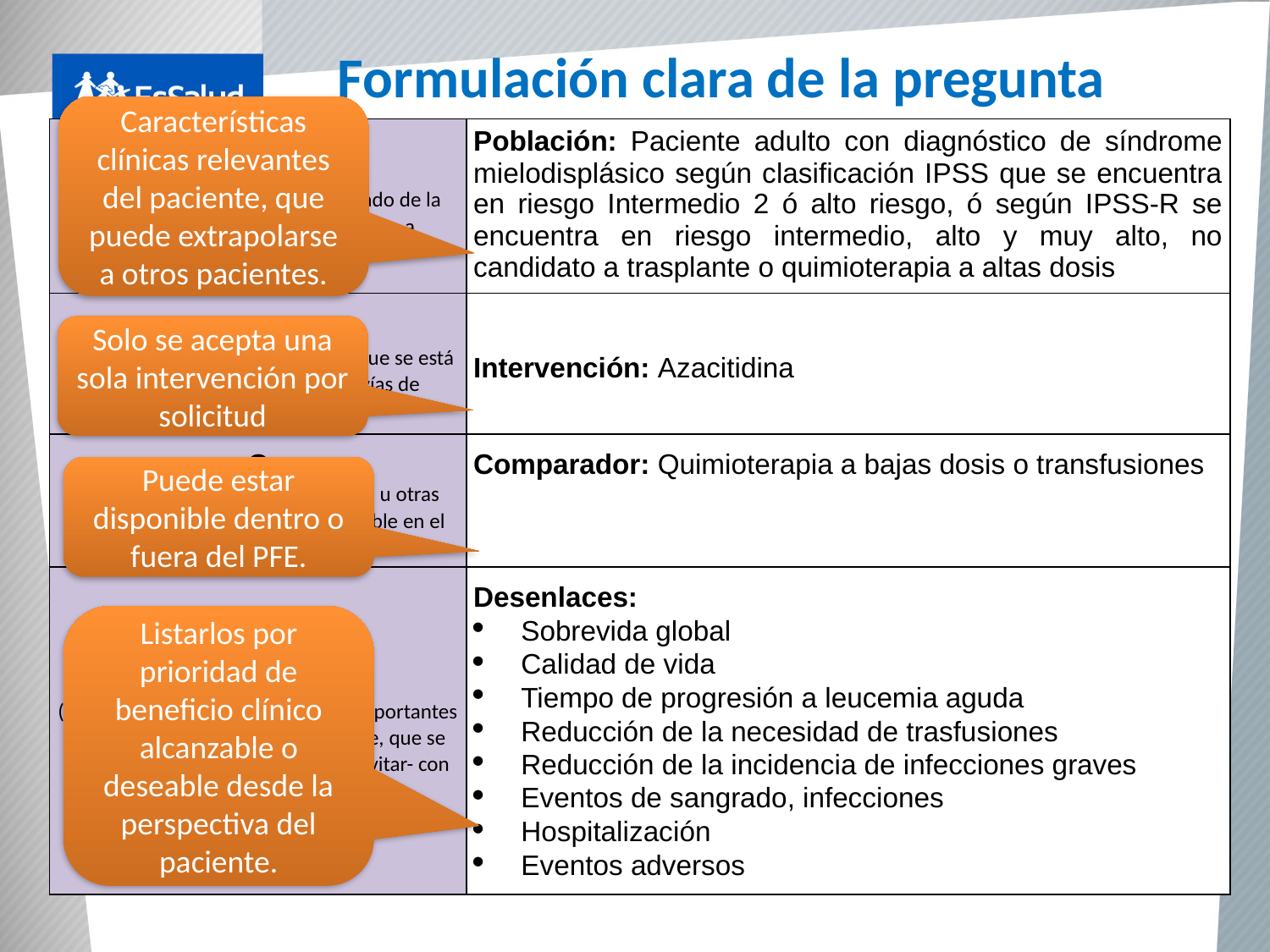

# Formulación clara de la pregunta
Características clínicas relevantes del paciente, que puede extrapolarse a otros pacientes.
| P (P.ej, Sexo, Edad, comorbilidad, grado de la enfermedad, subgrupos, resistente a tratamiento estándar, etc) | Población: Paciente adulto con diagnóstico de síndrome mielodisplásico según clasificación IPSS que se encuentra en riesgo Intermedio 2 ó alto riesgo, ó según IPSS-R se encuentra en riesgo intermedio, alto y muy alto, no candidato a trasplante o quimioterapia a altas dosis |
| --- | --- |
| I (i.e., medicamento o Intervención que se está solicitando, incluyendo dosis y vías de administración) | Intervención: Azacitidina |
| C (Se refiere al tratamiento estándar, u otras alternativas de tratamiento disponible en el contexto de ESSALUD) | Comparador: Quimioterapia a bajas dosis o transfusiones |
| O (Resultados o Desenlaces claves o importantes desde el punto de vista del paciente, que se quiere lograr -o en algunos casos, evitar- con el medicamento solicitado) | Desenlaces: Sobrevida global Calidad de vida Tiempo de progresión a leucemia aguda Reducción de la necesidad de trasfusiones Reducción de la incidencia de infecciones graves Eventos de sangrado, infecciones Hospitalización Eventos adversos |
Solo se acepta una sola intervención por solicitud
Puede estar disponible dentro o fuera del PFE.
Listarlos por prioridad de beneficio clínico alcanzable o deseable desde la perspectiva del paciente.